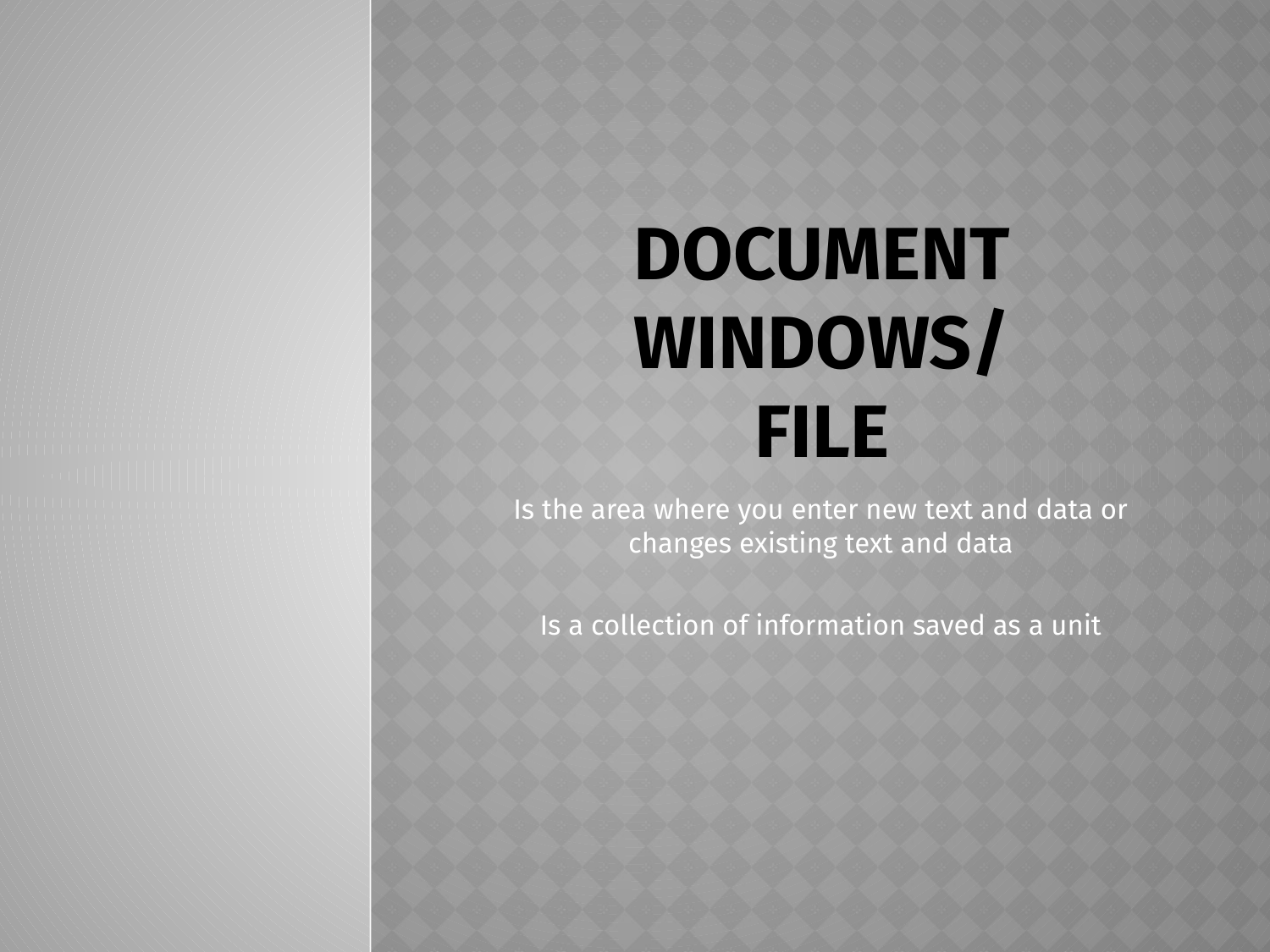

# Document windows/ file
Is the area where you enter new text and data or changes existing text and data

Is a collection of information saved as a unit